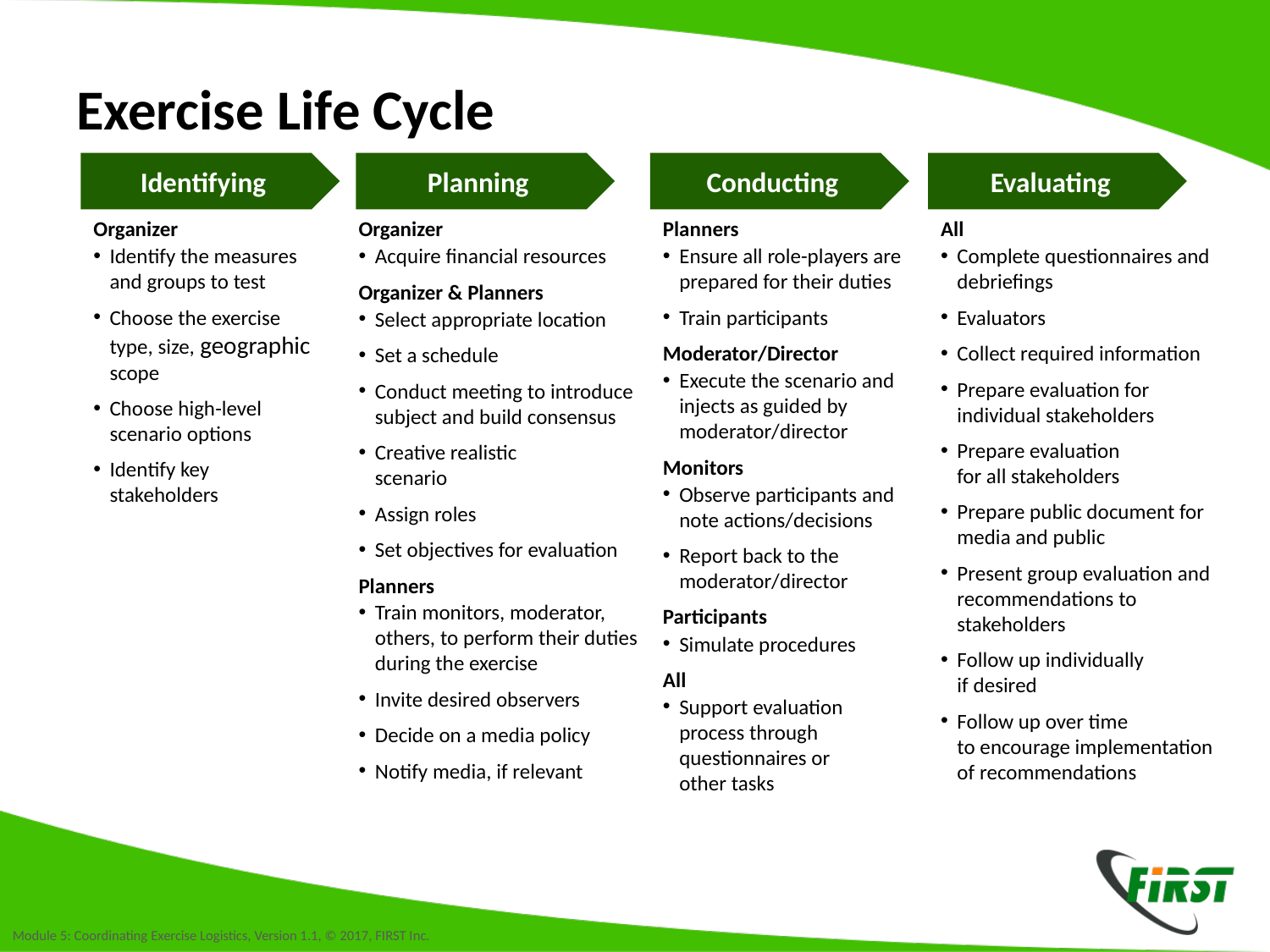

# Exercise Life Cycle
Identifying
Organizer
Identify the measures and groups to test
Choose the exercise type, size, geographic scope
Choose high-level scenario options
Identify key stakeholders
Planning
Organizer
Acquire financial resources
Organizer & Planners
Select appropriate location
Set a schedule
Conduct meeting to introduce subject and build consensus
Creative realistic
scenario
Assign roles
Set objectives for evaluation
Planners
Train monitors, moderator, others, to perform their duties during the exercise
Invite desired observers
Decide on a media policy
Notify media, if relevant
Conducting
Planners
Ensure all role-players are prepared for their duties
Train participants
Moderator/Director
Execute the scenario and injects as guided by moderator/director
Monitors
Observe participants and note actions/decisions
Report back to the moderator/director
Participants
Simulate procedures
All
Support evaluation process through questionnaires or
other tasks
Evaluating
All
Complete questionnaires and debriefings
Evaluators
Collect required information
Prepare evaluation for individual stakeholders
Prepare evaluation
for all stakeholders
Prepare public document for media and public
Present group evaluation and recommendations to stakeholders
Follow up individually
if desired
Follow up over time
to encourage implementation of recommendations